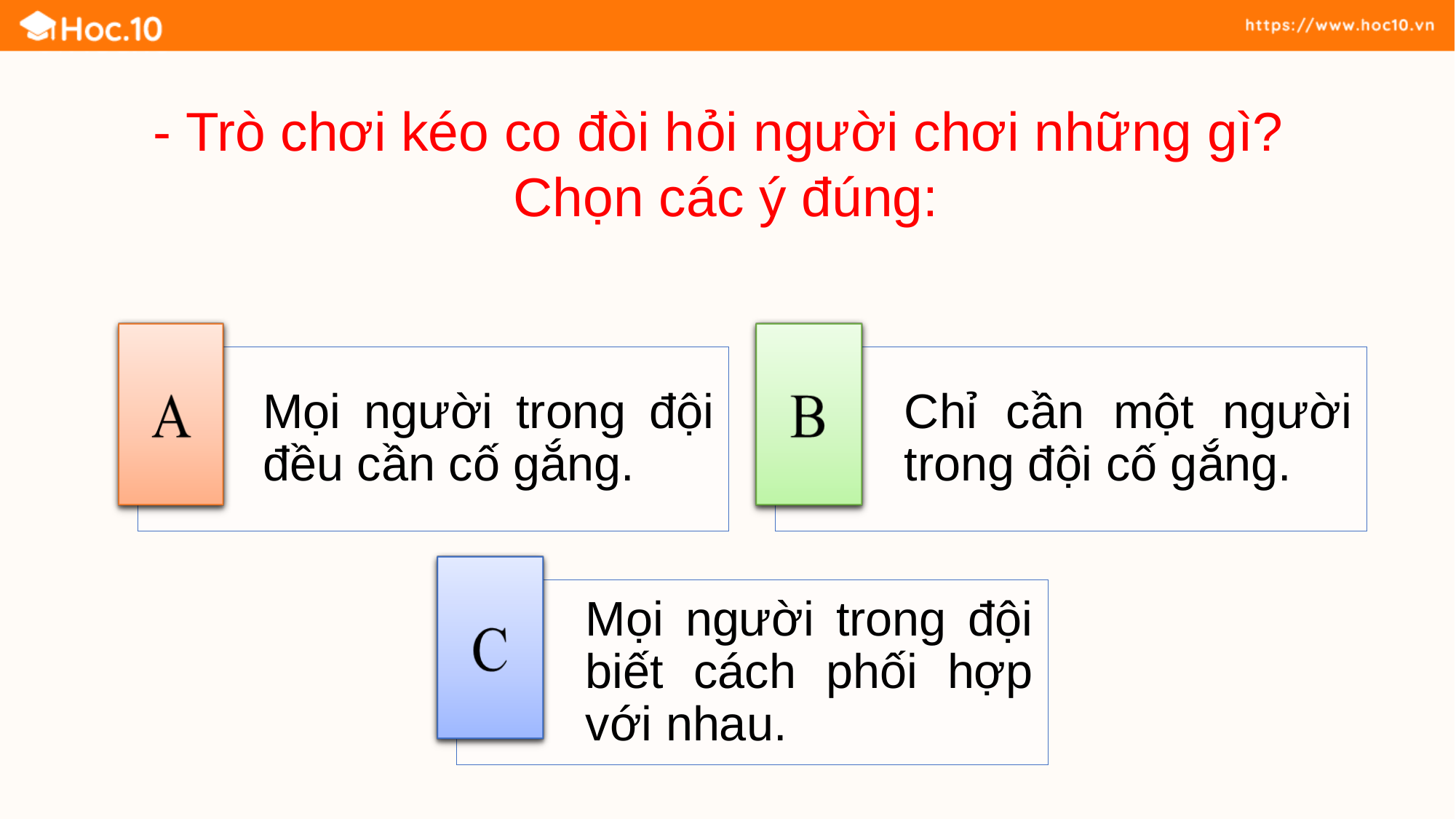

- Trò chơi kéo co đòi hỏi người chơi những gì?
Chọn các ý đúng:
Mọi người trong đội đều cần cố gắng.
Chỉ cần một người trong đội cố gắng.
Mọi người trong đội biết cách phối hợp với nhau.